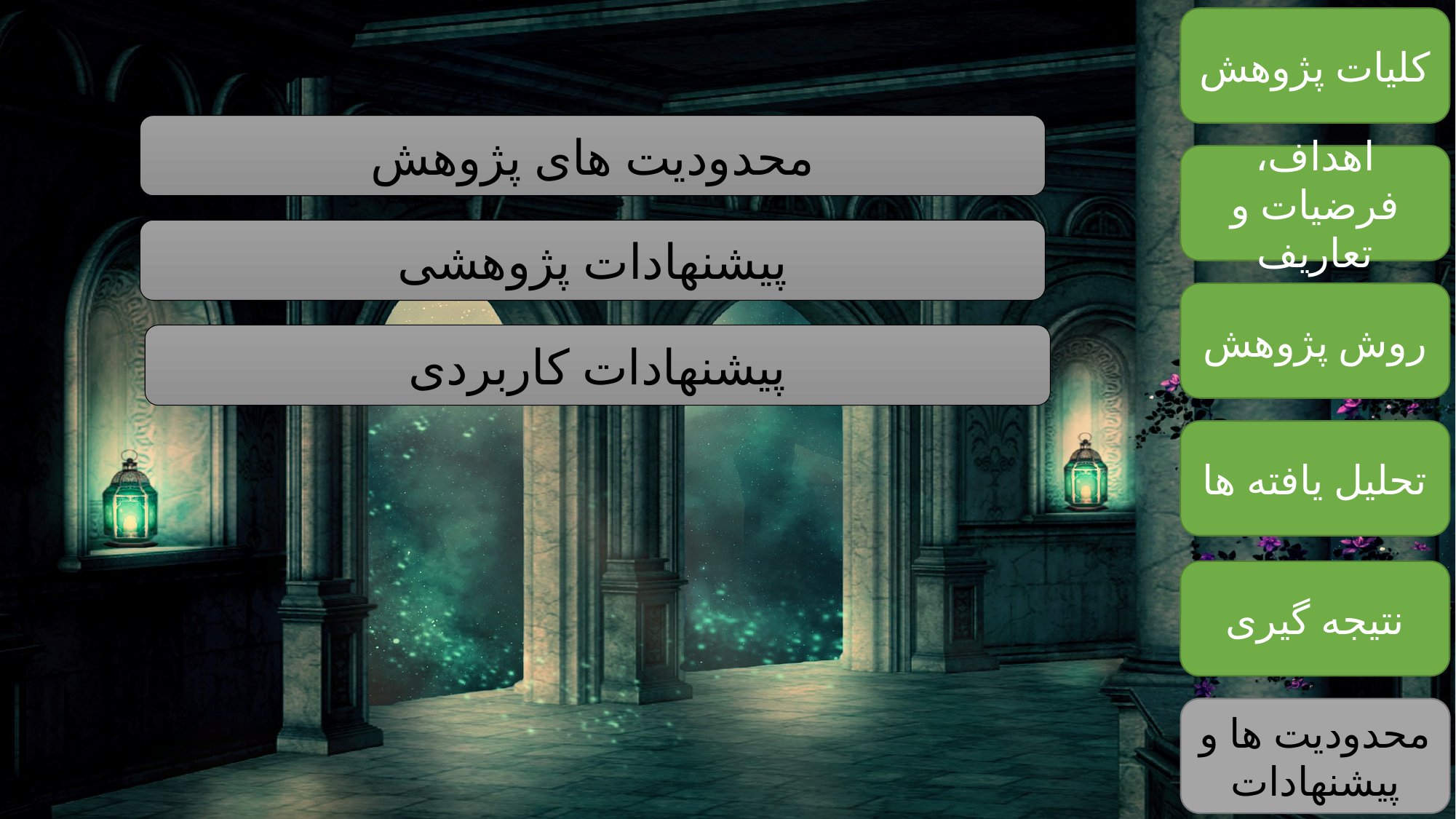

کلیات پژوهش
محدودیت های پژوهش
اهداف، فرضیات و تعاریف
پیشنهادات پژوهشی
روش پژوهش
پیشنهادات کاربردی
تحلیل یافته ها
نتیجه گیری
محدودیت ها و پیشنهادات